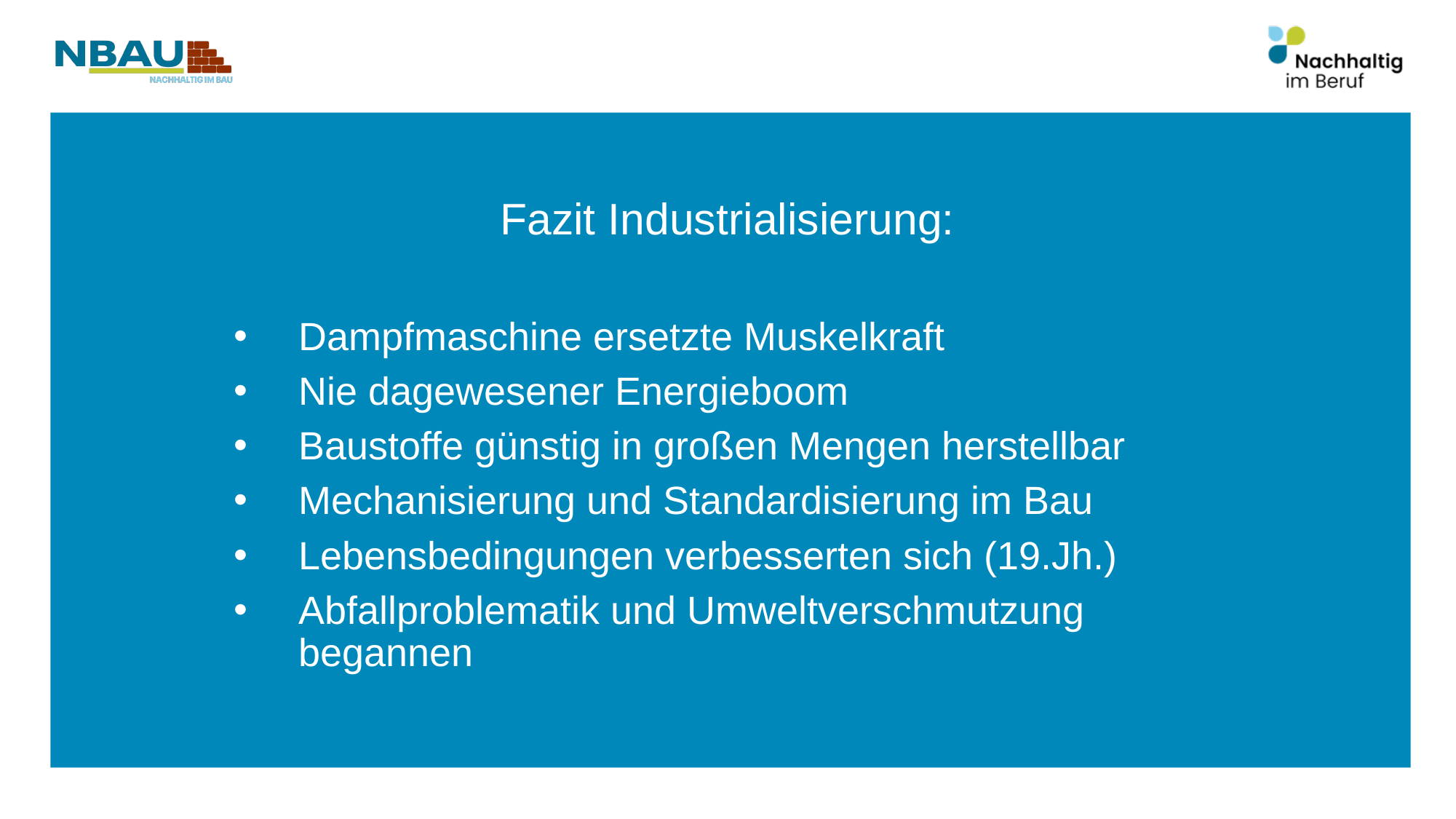

Fazit Industrialisierung:

Dampfmaschine ersetzte Muskelkraft
Nie dagewesener Energieboom
Baustoffe günstig in großen Mengen herstellbar
Mechanisierung und Standardisierung im Bau
Lebensbedingungen verbesserten sich (19.Jh.)
Abfallproblematik und Umweltverschmutzung begannen